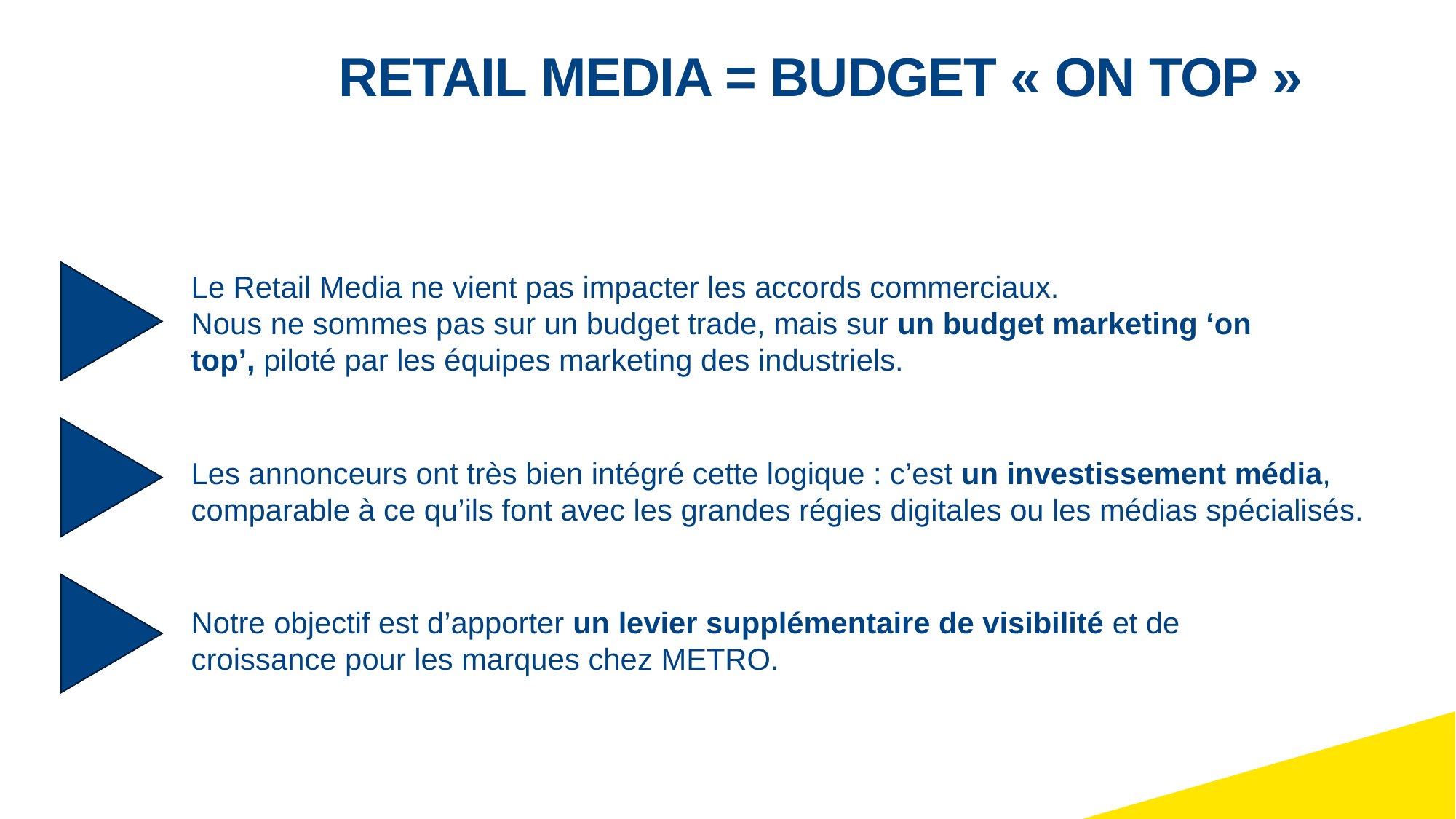

# RETAIL MEDIA = BUDGET « ON TOP »
Le Retail Media ne vient pas impacter les accords commerciaux.
Nous ne sommes pas sur un budget trade, mais sur un budget marketing ‘on top’, piloté par les équipes marketing des industriels.

Les annonceurs ont très bien intégré cette logique : c’est un investissement média, comparable à ce qu’ils font avec les grandes régies digitales ou les médias spécialisés.

Notre objectif est d’apporter un levier supplémentaire de visibilité et de croissance pour les marques chez METRO.